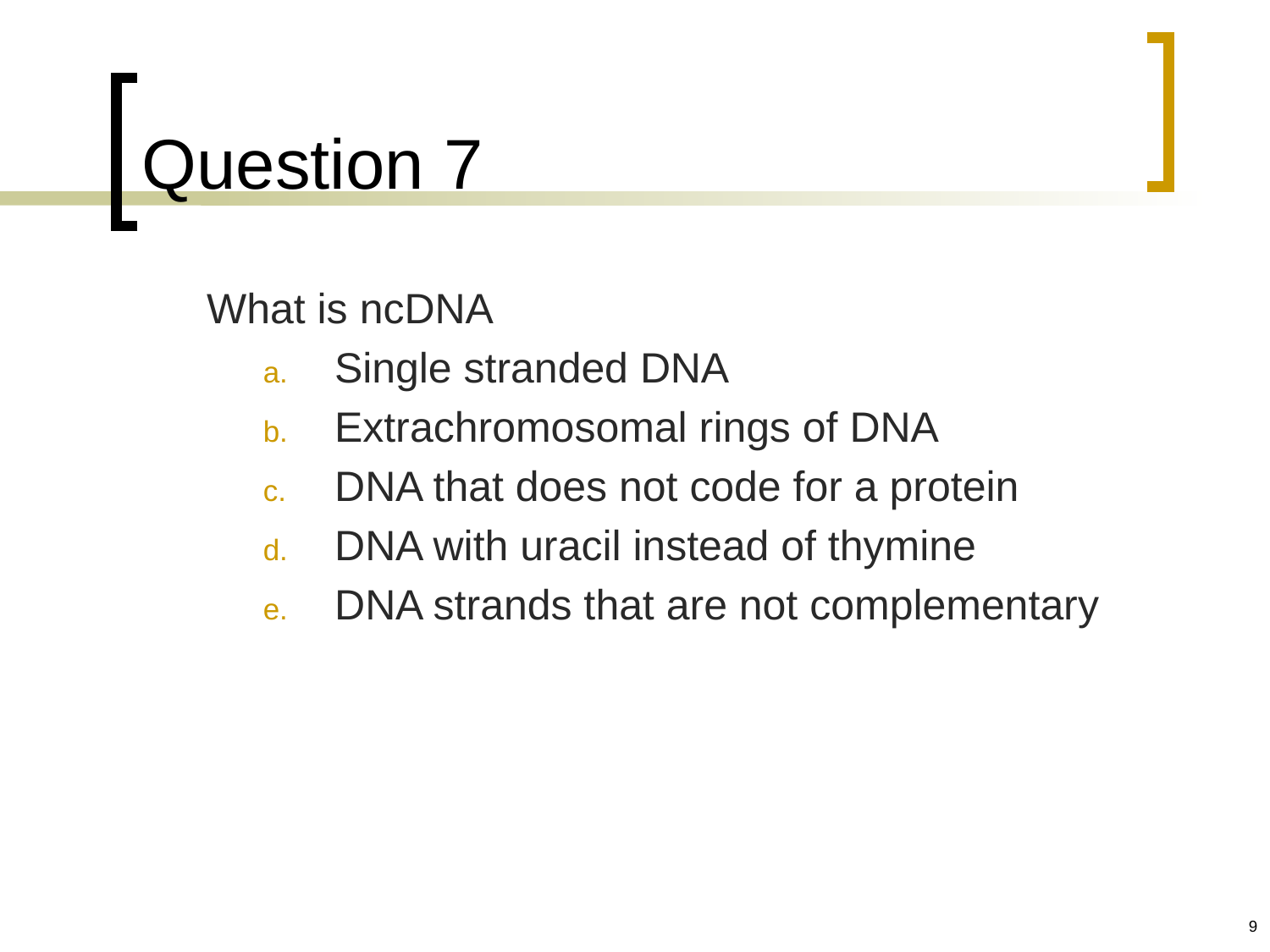

# Question 7
	What is ncDNA
Single stranded DNA
Extrachromosomal rings of DNA
DNA that does not code for a protein
DNA with uracil instead of thymine
DNA strands that are not complementary